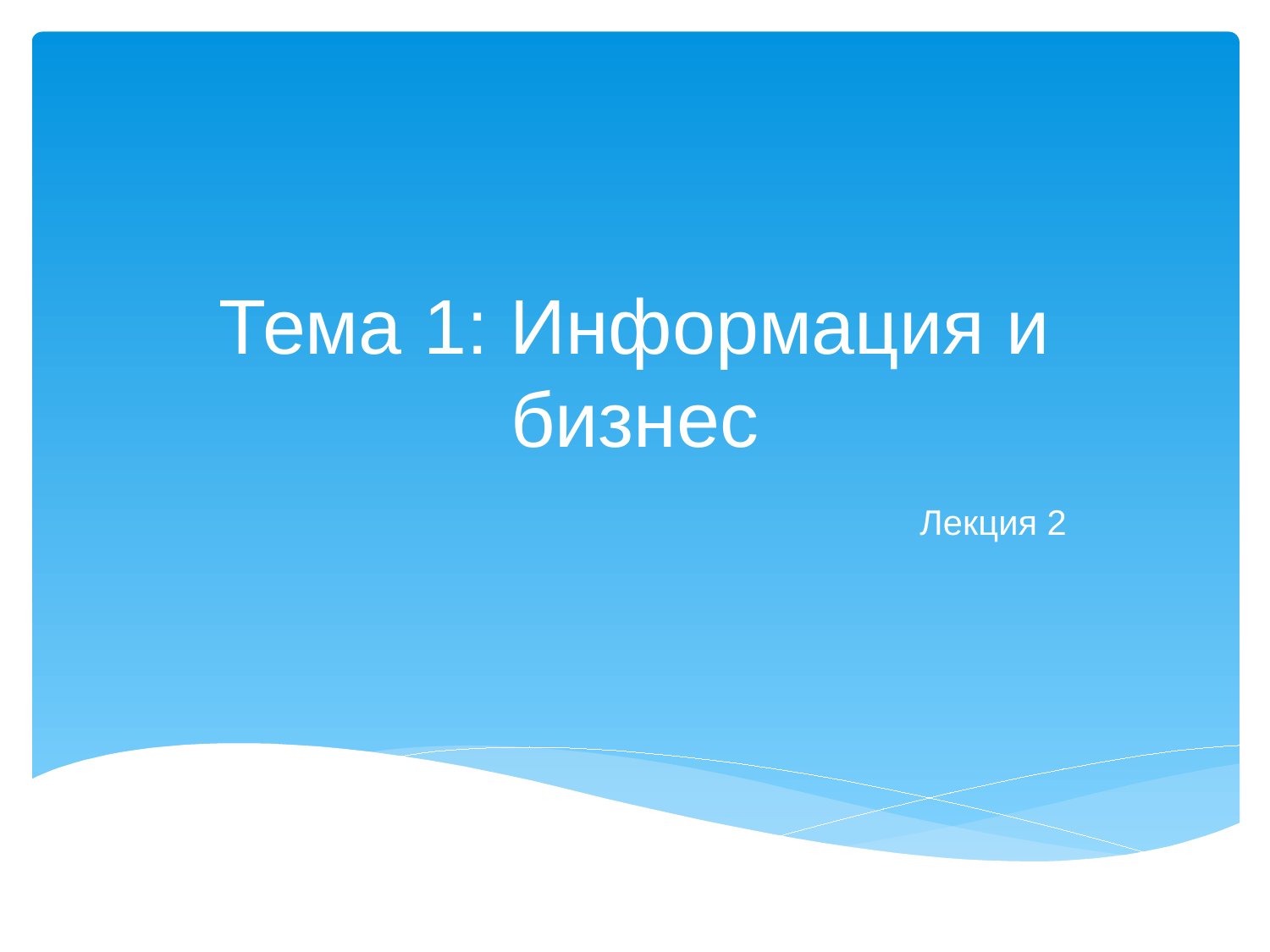

# Тема 1: Информация и бизнес
Лекция 2